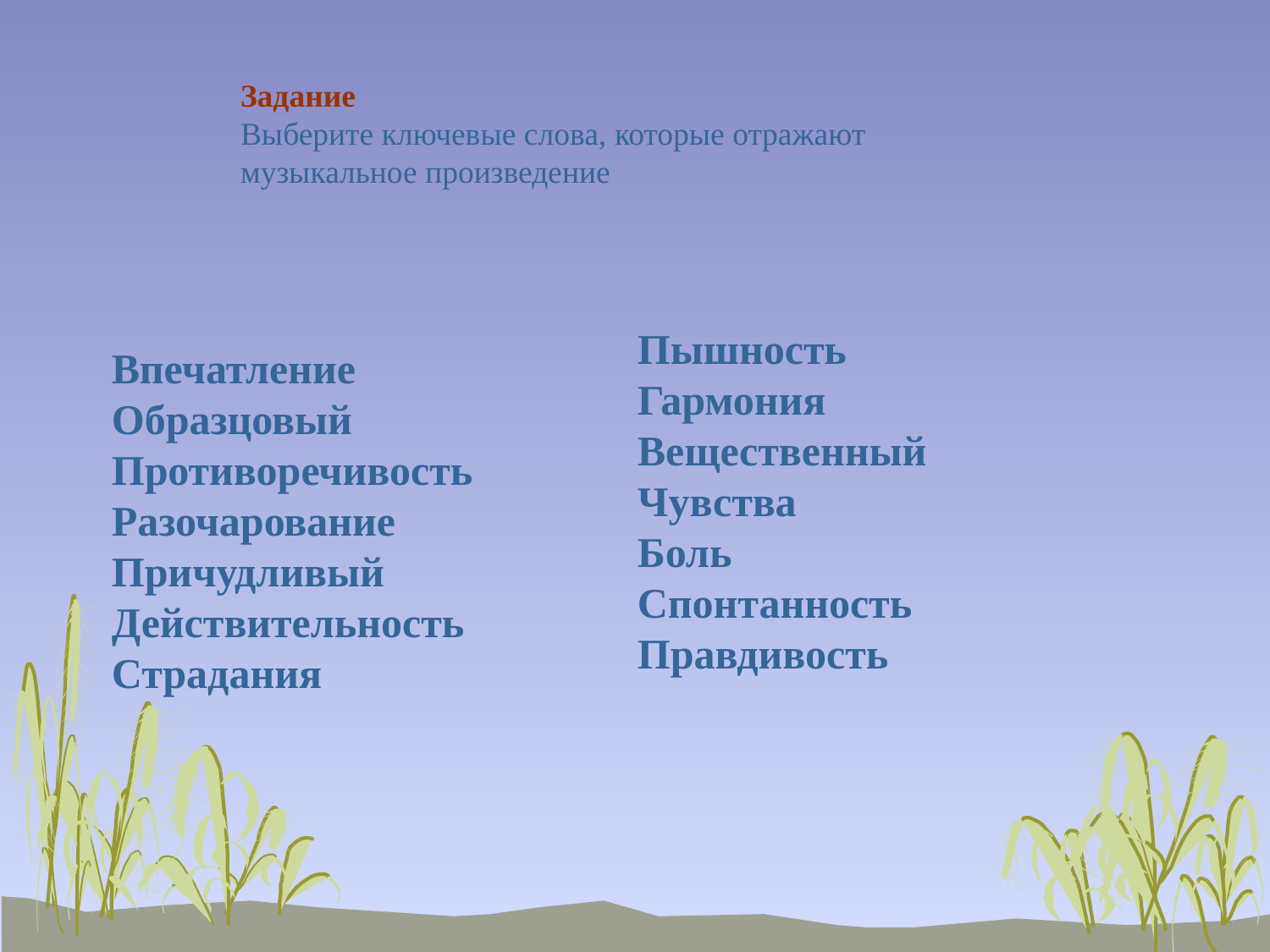

Задание
Выберите ключевые слова, которые отражают музыкальное произведение
Пышность
Гармония
Вещественный
Чувства
Боль
Спонтанность
Правдивость

Впечатление
Образцовый
Противоречивость
Разочарование
Причудливый
Действительность
Страдания